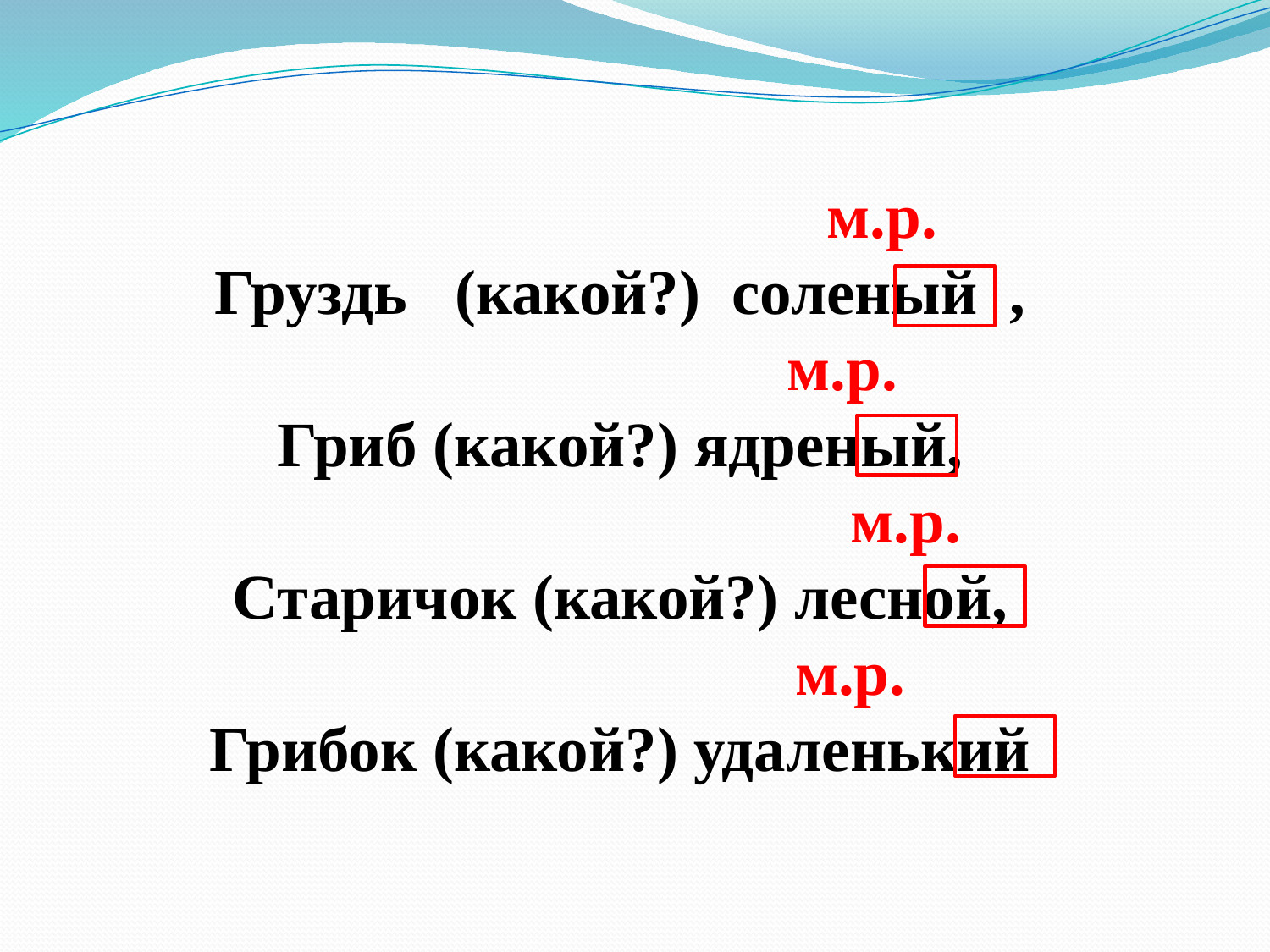

м.р.
Груздь   (какой?)  соленый  ,
                            м.р.
Гриб (какой?) ядреный,
                                    м.р.
Старичок (какой?) лесной,
                             м.р.
Грибок (какой?) удаленький